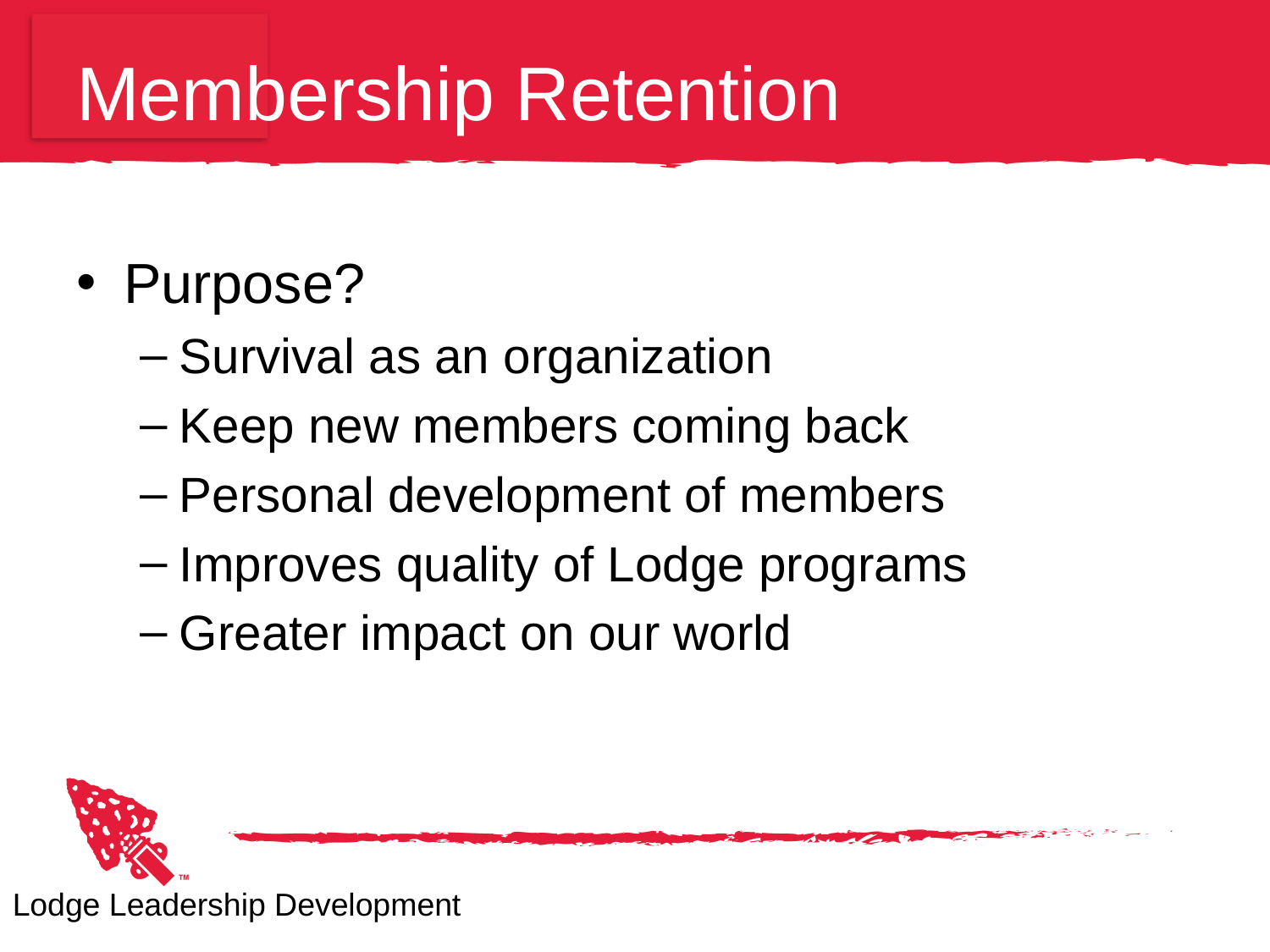

# Membership Retention
Purpose?
Survival as an organization
Keep new members coming back
Personal development of members
Improves quality of Lodge programs
Greater impact on our world

Lodge Leadership Development